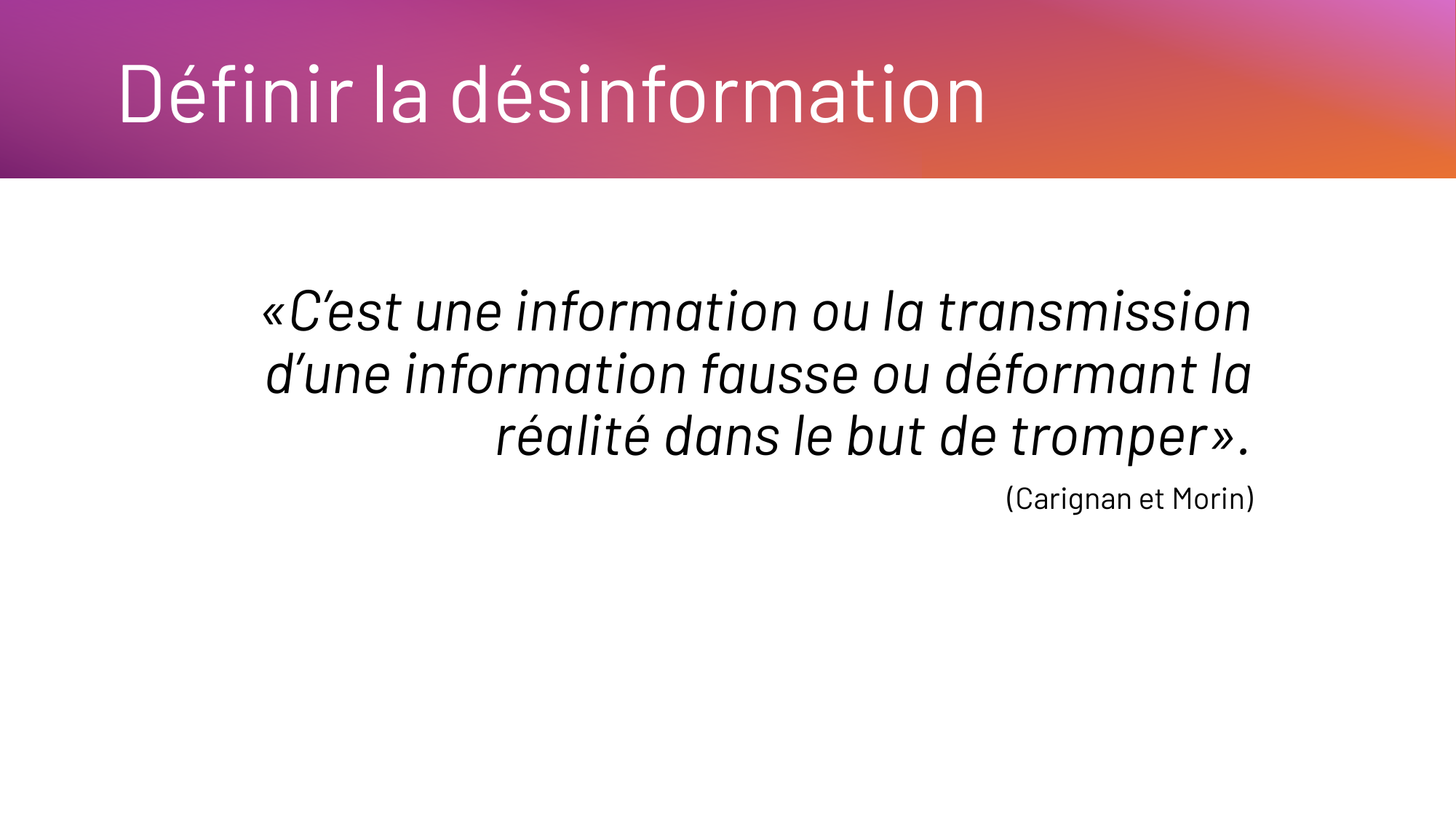

# Définir la désinformation
«C’est une information ou la transmission d’une information fausse ou déformant la réalité dans le but de tromper».
(Carignan et Morin)